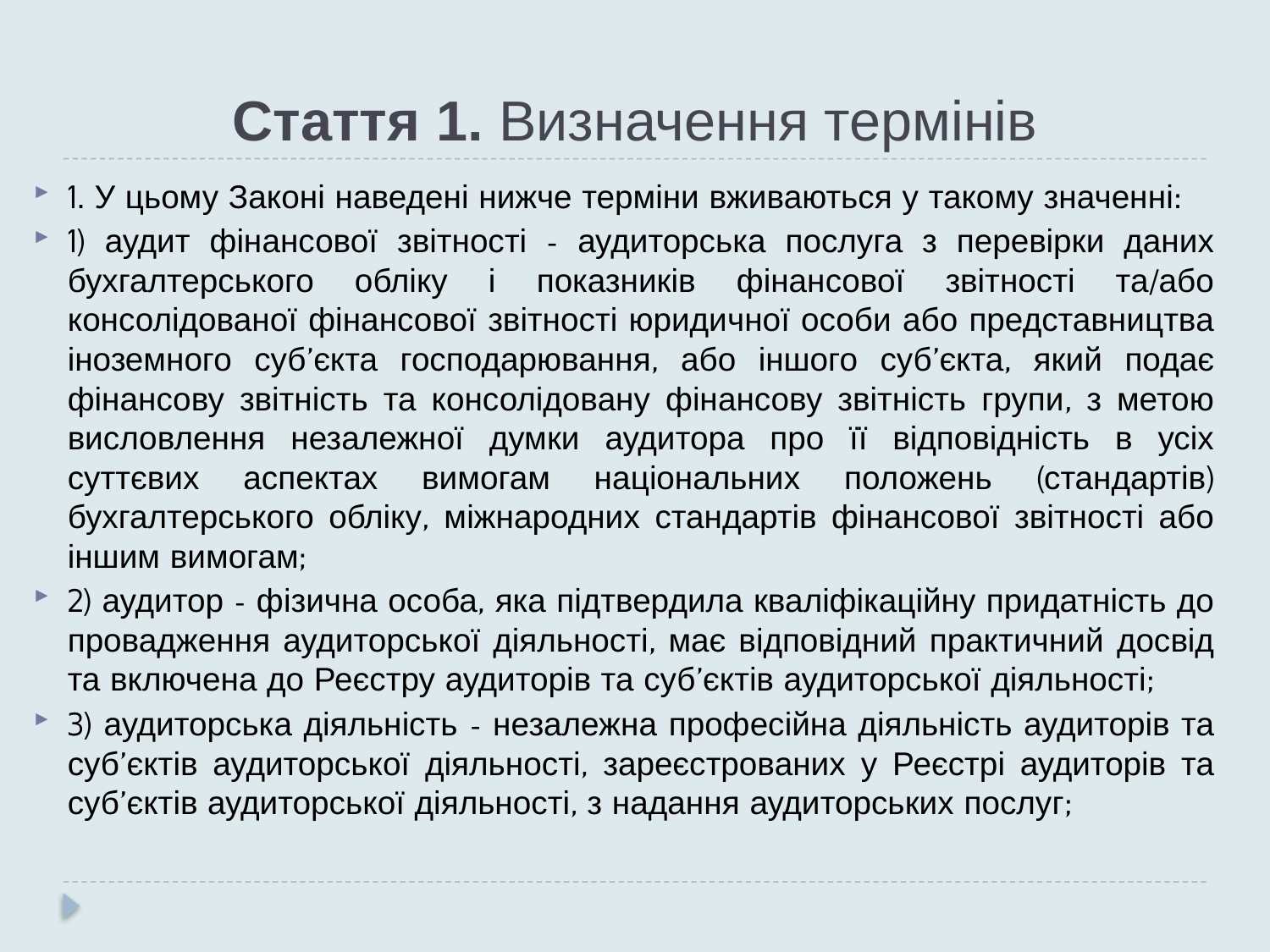

# Стаття 1. Визначення термінів
1. У цьому Законі наведені нижче терміни вживаються у такому значенні:
1) аудит фінансової звітності - аудиторська послуга з перевірки даних бухгалтерського обліку і показників фінансової звітності та/або консолідованої фінансової звітності юридичної особи або представництва іноземного суб’єкта господарювання, або іншого суб’єкта, який подає фінансову звітність та консолідовану фінансову звітність групи, з метою висловлення незалежної думки аудитора про її відповідність в усіх суттєвих аспектах вимогам національних положень (стандартів) бухгалтерського обліку, міжнародних стандартів фінансової звітності або іншим вимогам;
2) аудитор - фізична особа, яка підтвердила кваліфікаційну придатність до провадження аудиторської діяльності, має відповідний практичний досвід та включена до Реєстру аудиторів та суб’єктів аудиторської діяльності;
3) аудиторська діяльність - незалежна професійна діяльність аудиторів та суб’єктів аудиторської діяльності, зареєстрованих у Реєстрі аудиторів та суб’єктів аудиторської діяльності, з надання аудиторських послуг;